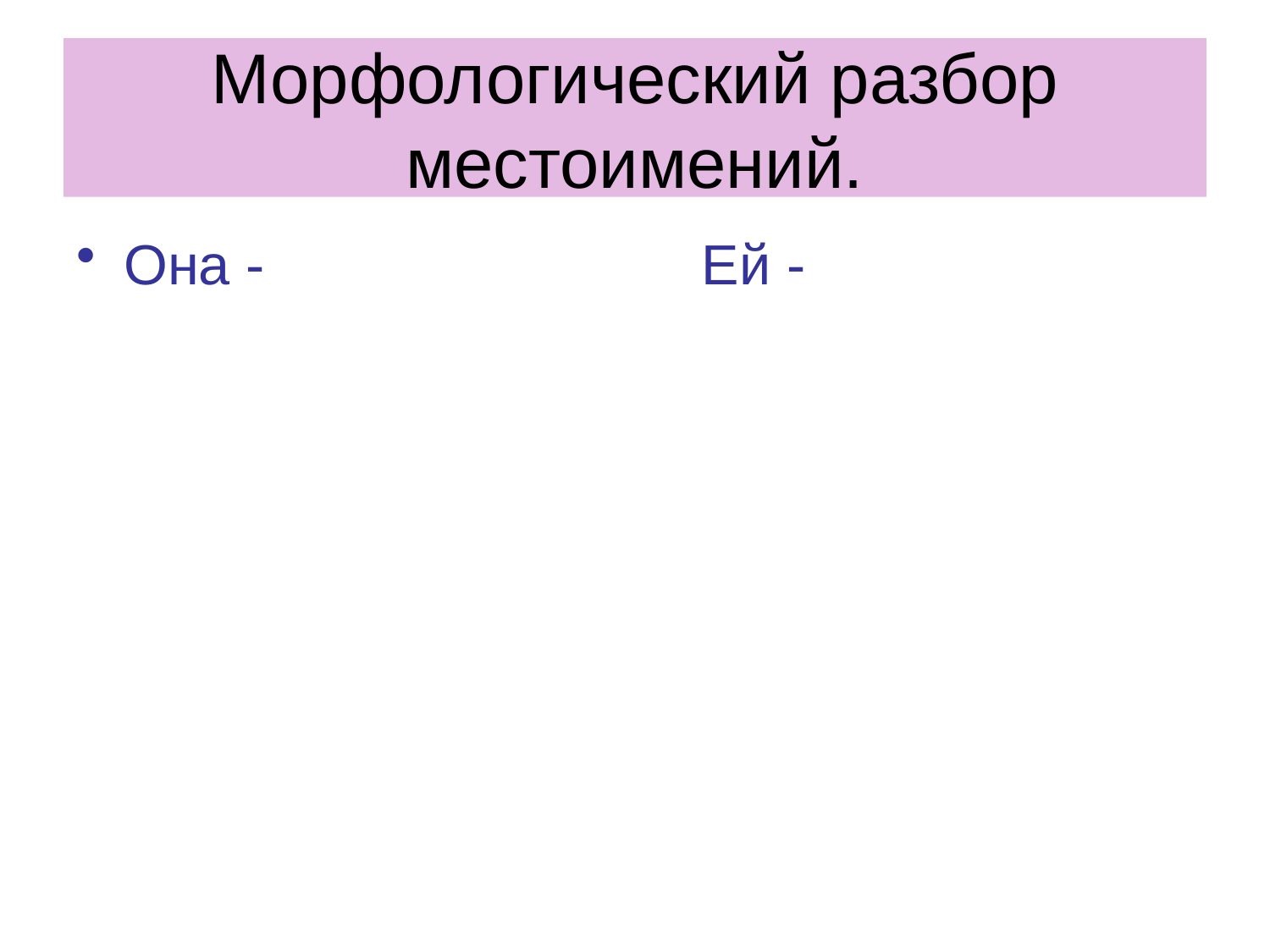

# Морфологический разбор местоимений.
Она -                            Ей -